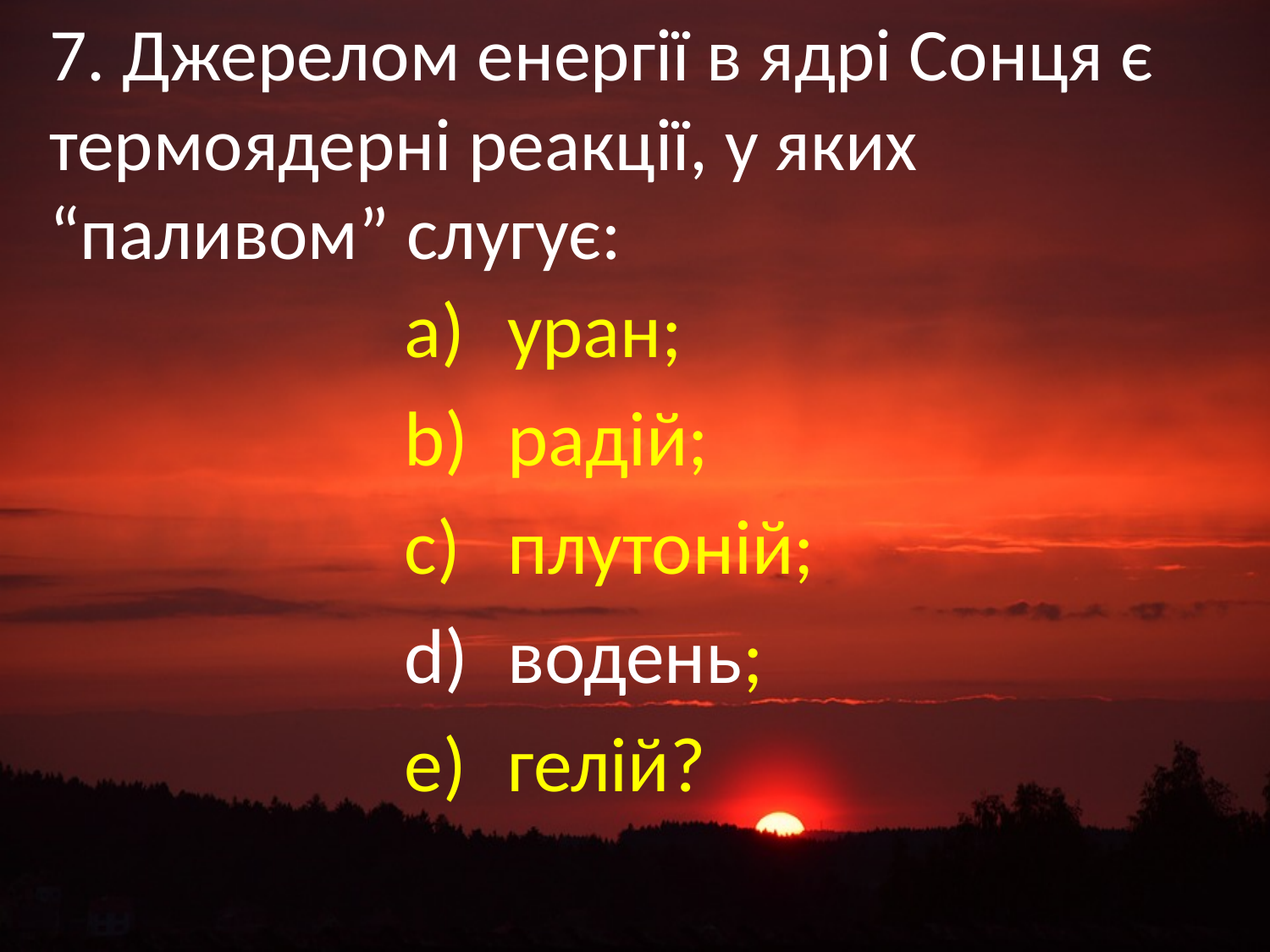

#
7. Джерелом енергії в ядрі Сонця є термоядерні реакції, у яких “паливом” слугує:

уран;
радій;
плутоній;
водень;
гелій?